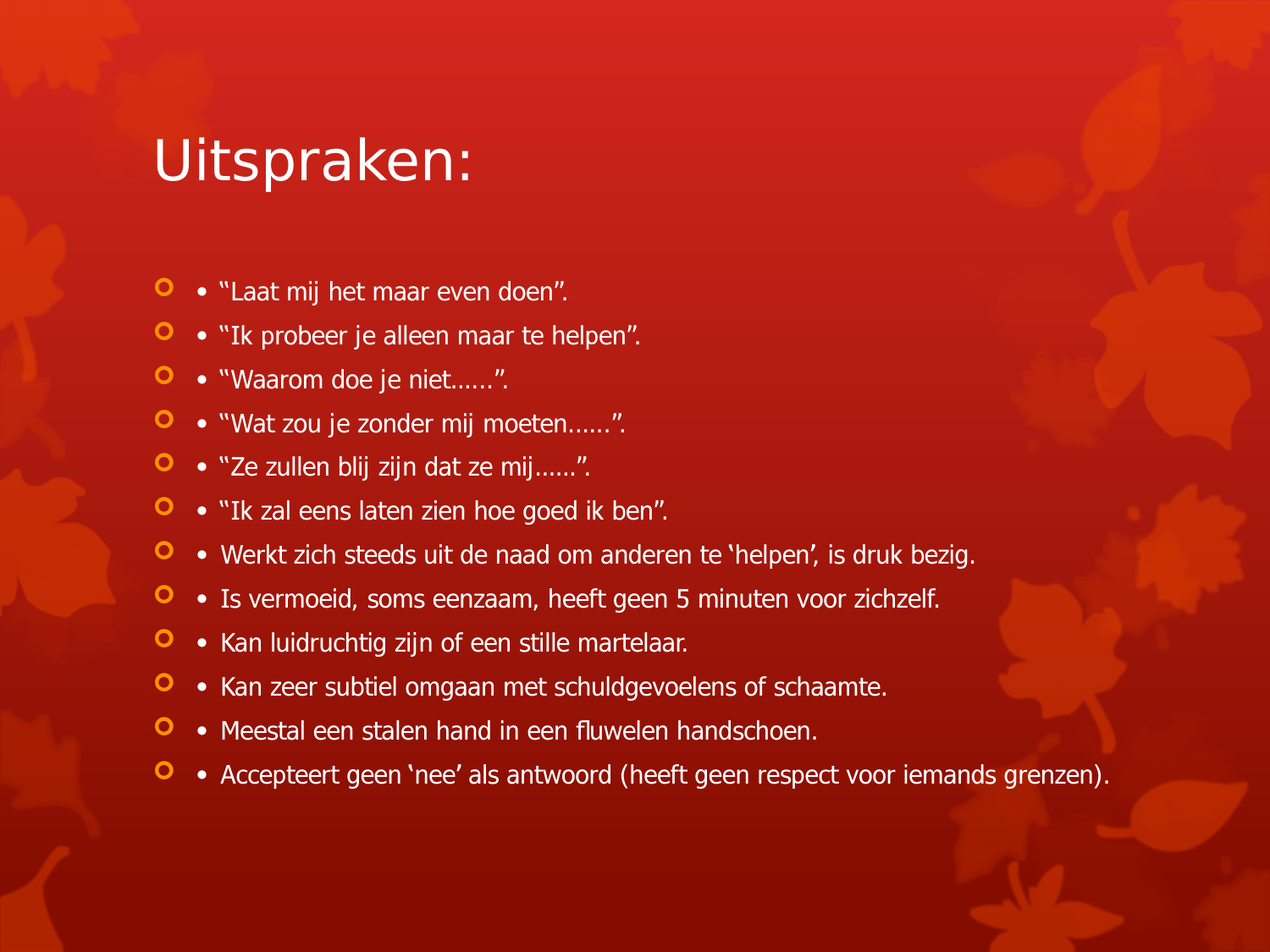

# Uitspraken:
• “Laat mij het maar even doen”.
• “Ik probeer je alleen maar te helpen”.
• “Waarom doe je niet…...”.
• “Wat zou je zonder mij moeten.…..”.
• “Ze zullen blij zijn dat ze mij……”.
• “Ik zal eens laten zien hoe goed ik ben”.
• Werkt zich steeds uit de naad om anderen te ‘helpen’, is druk bezig.
• Is vermoeid, soms eenzaam, heeft geen 5 minuten voor zichzelf.
• Kan luidruchtig zijn of een stille martelaar.
• Kan zeer subtiel omgaan met schuldgevoelens of schaamte.
• Meestal een stalen hand in een fluwelen handschoen.
• Accepteert geen ‘nee’ als antwoord (heeft geen respect voor iemands grenzen).